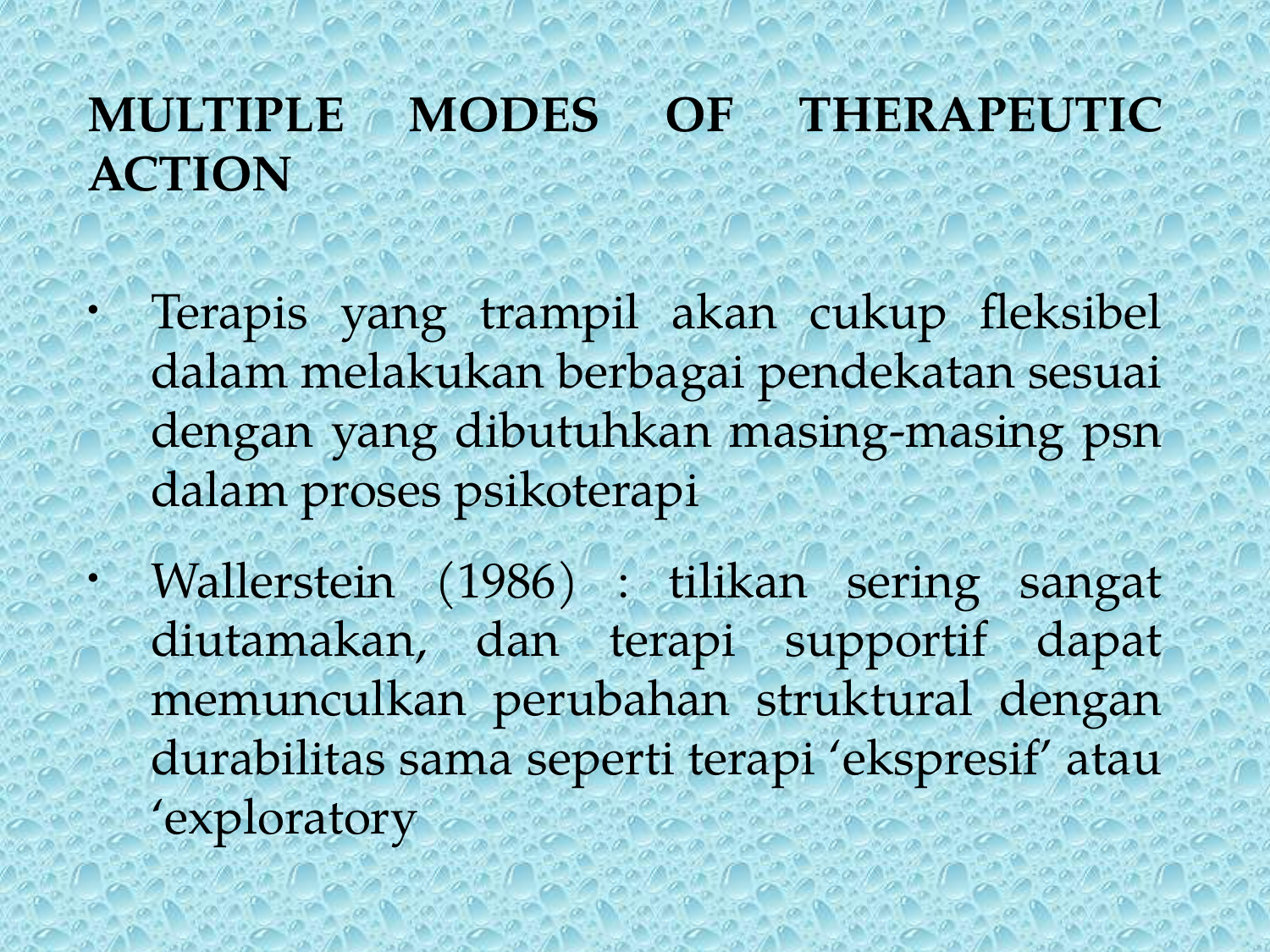

MULTIPLE MODES OF THERAPEUTIC ACTION

Terapis yang trampil akan cukup fleksibel dalam melakukan berbagai pendekatan sesuai dengan yang dibutuhkan masing-masing psn dalam proses psikoterapi

Wallerstein (1986) : tilikan sering sangat diutamakan, dan terapi supportif dapat memunculkan perubahan struktural dengan durabilitas sama seperti terapi ‘ekspresif’ atau ‘exploratory